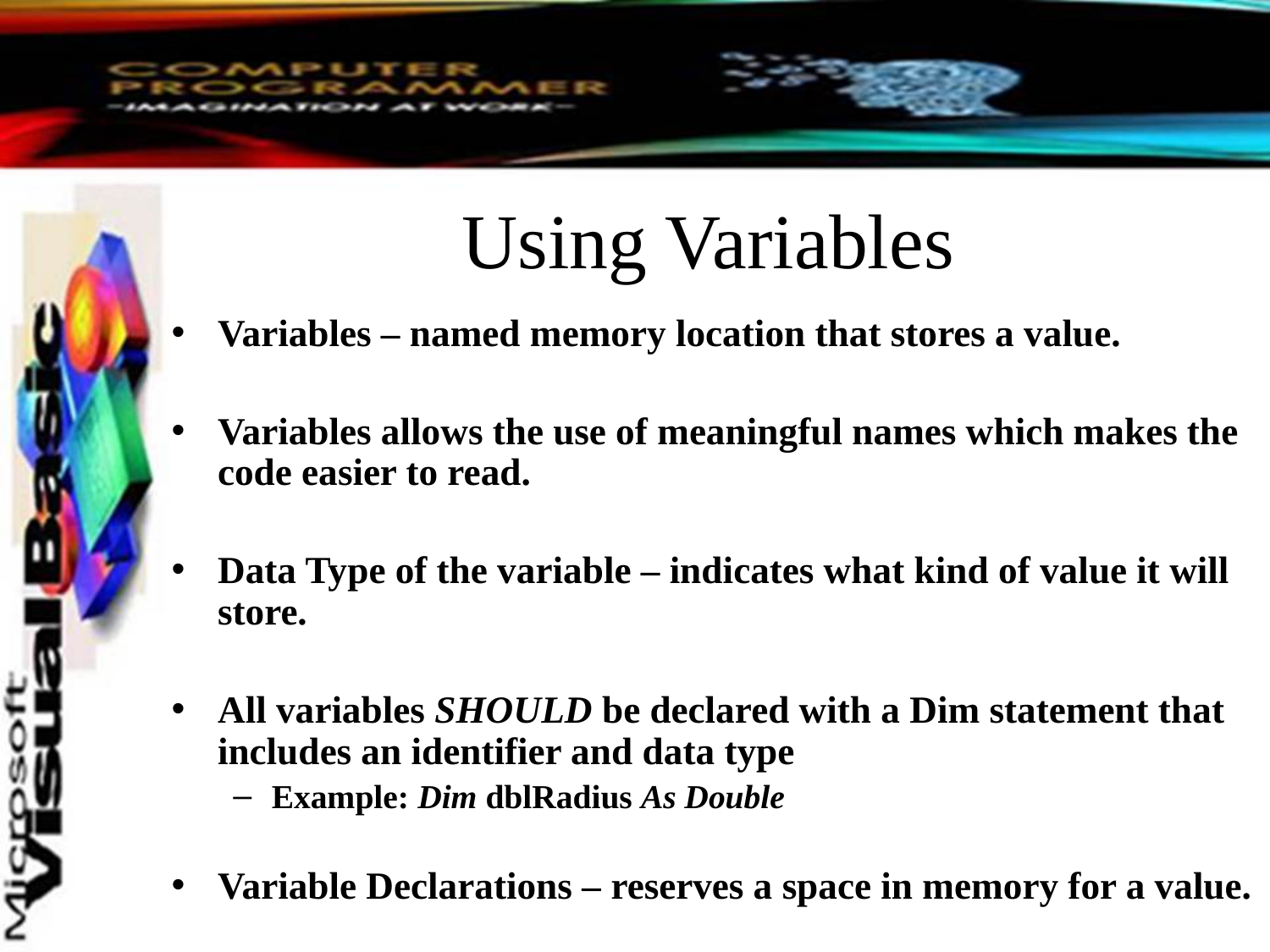

# Using Variables
Variables – named memory location that stores a value.

Variables allows the use of meaningful names which makes the code easier to read.

Data Type of the variable – indicates what kind of value it will store.

All variables SHOULD be declared with a Dim statement that includes an identifier and data type
Example: Dim dblRadius As Double

Variable Declarations – reserves a space in memory for a value.